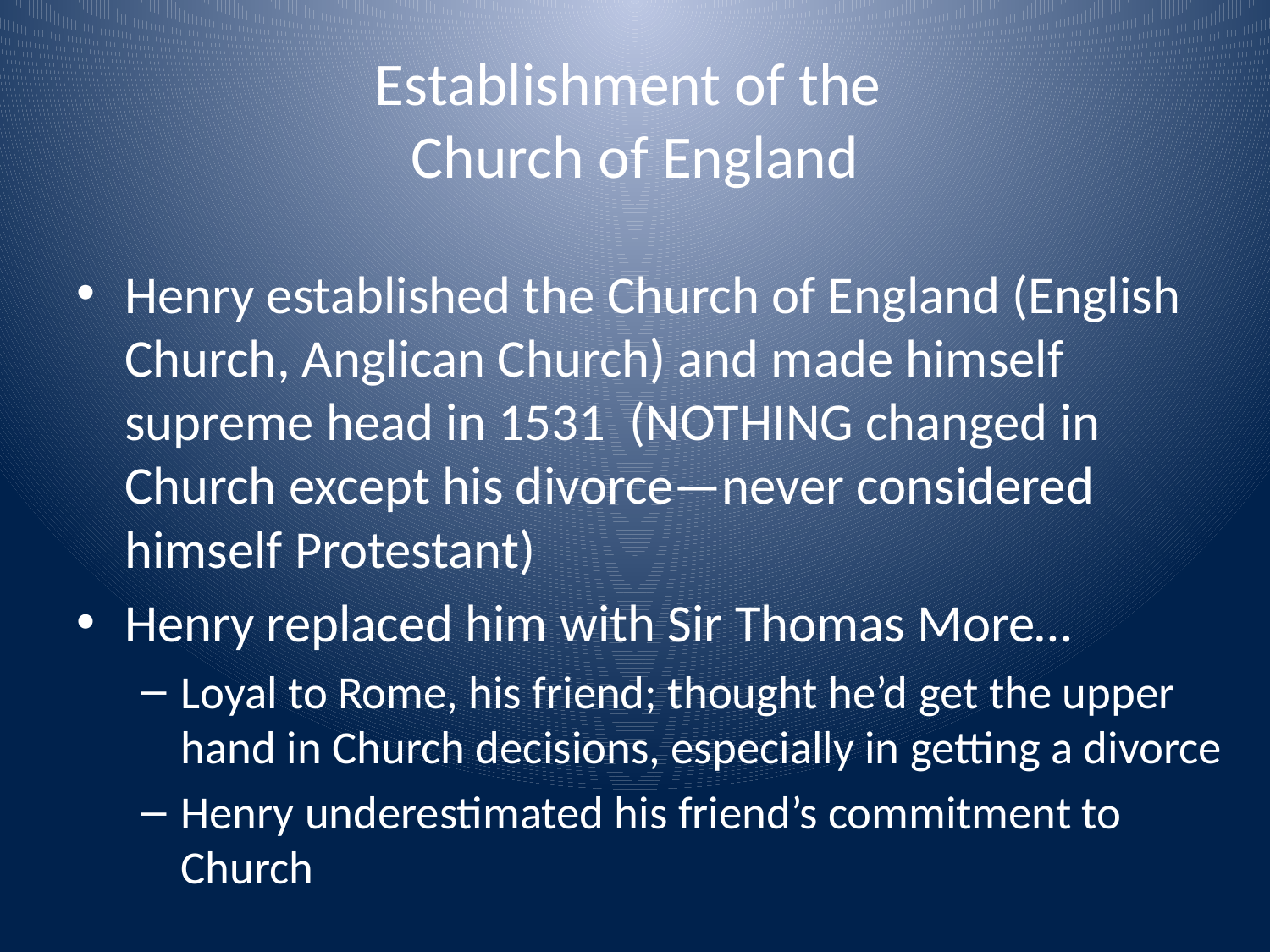

# Establishment of the Church of England
Henry established the Church of England (English Church, Anglican Church) and made himself supreme head in 1531  (NOTHING changed in Church except his divorce—never considered himself Protestant)
Henry replaced him with Sir Thomas More…
Loyal to Rome, his friend; thought he’d get the upper hand in Church decisions, especially in getting a divorce
Henry underestimated his friend’s commitment to Church